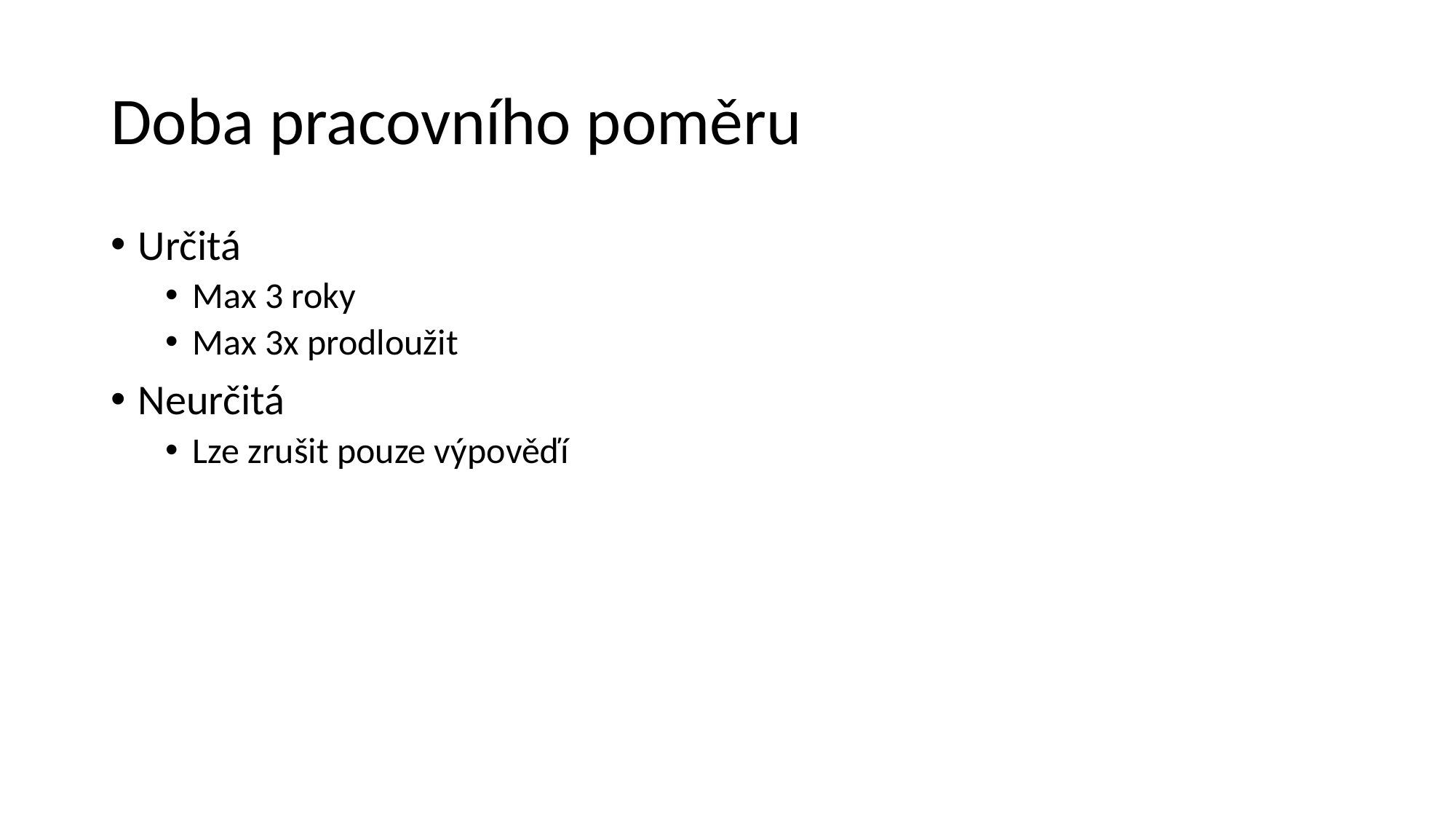

# Doba pracovního poměru
Určitá
Max 3 roky
Max 3x prodloužit
Neurčitá
Lze zrušit pouze výpověďí